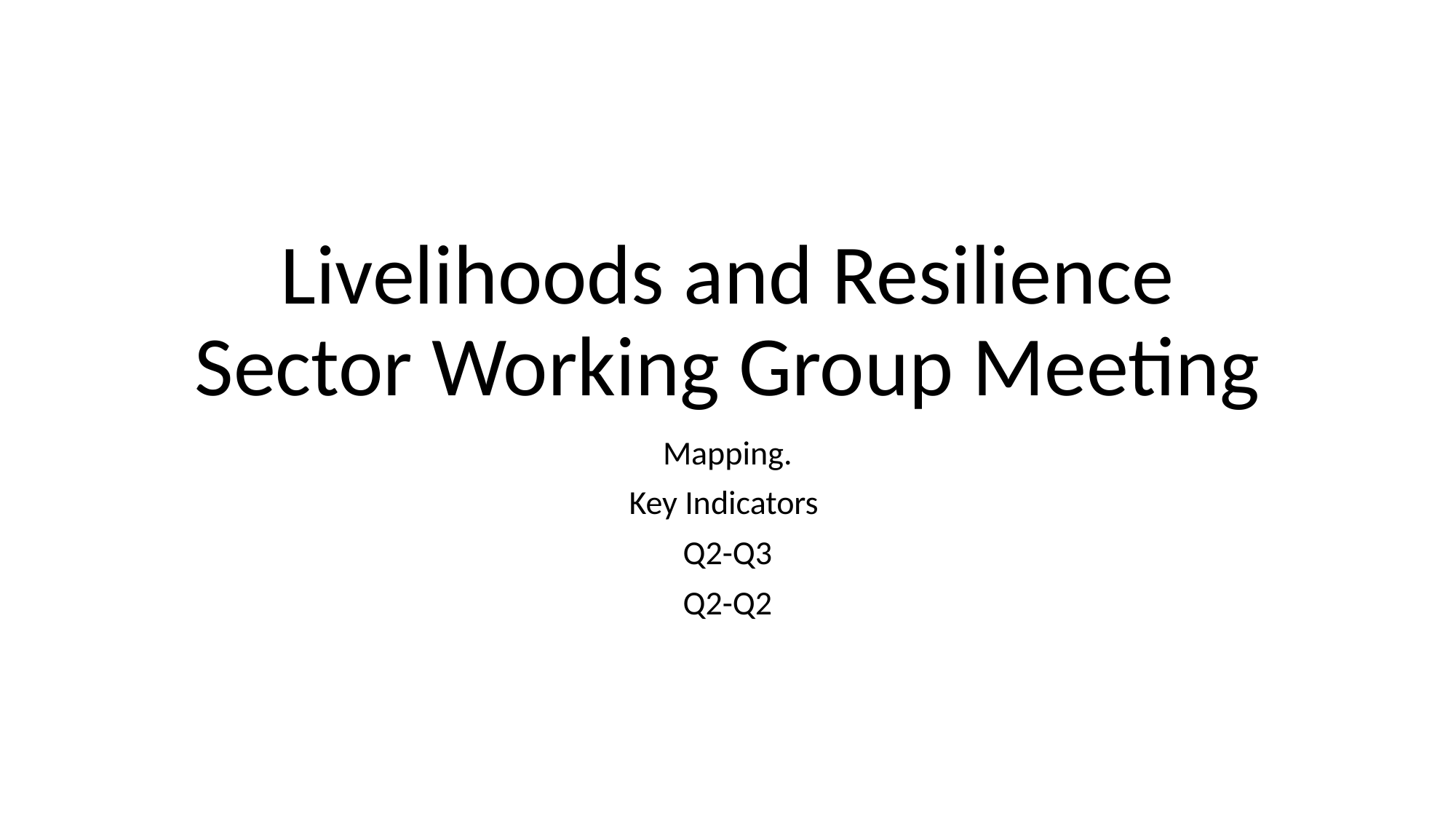

# Livelihoods and Resilience Sector Working Group Meeting
Mapping.
Key Indicators
Q2-Q3
Q2-Q2